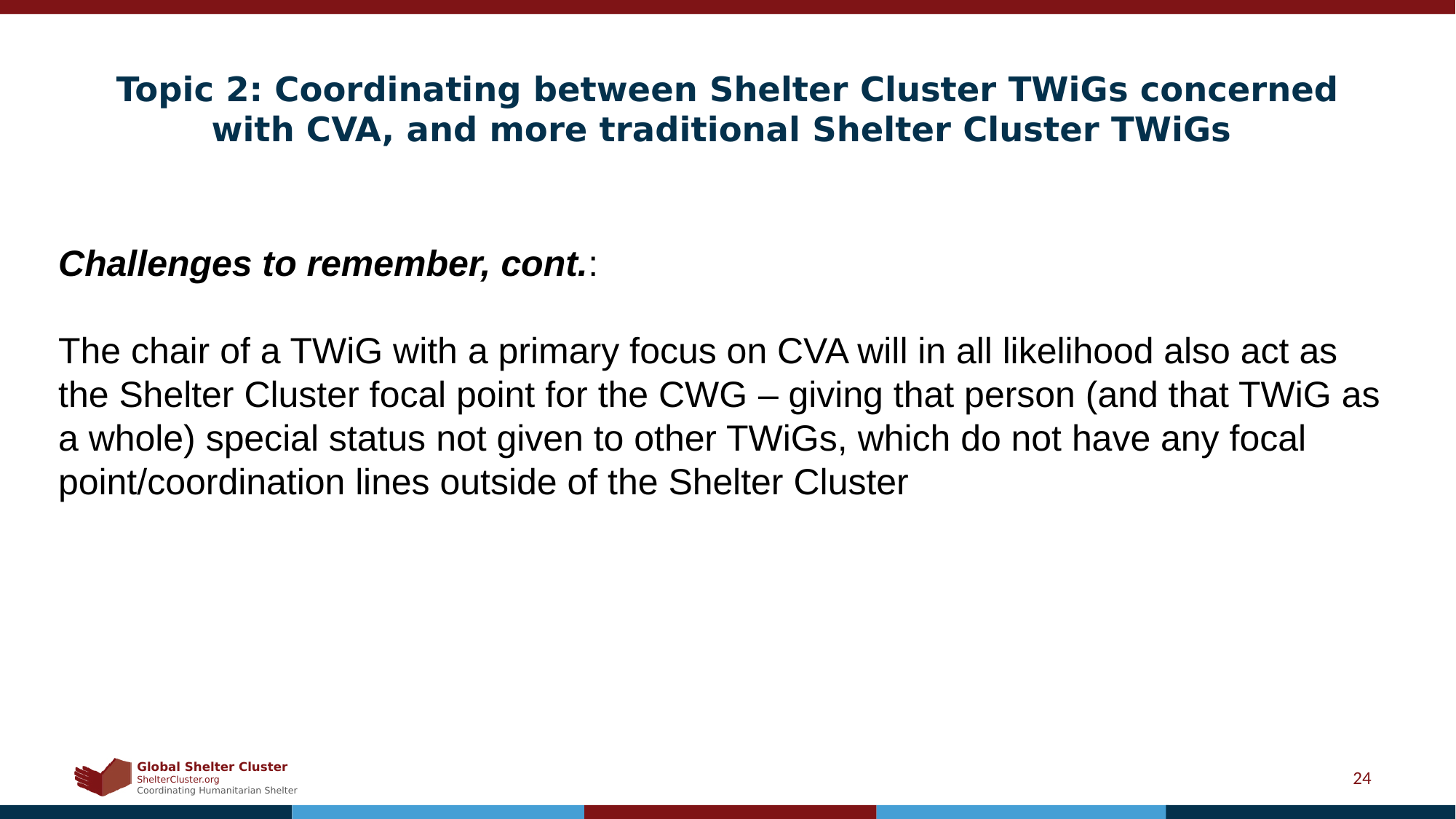

# Topic 2: Coordinating between Shelter Cluster TWiGs concerned with CVA, and more traditional Shelter Cluster TWiGs
Challenges to remember, cont.:

The chair of a TWiG with a primary focus on CVA will in all likelihood also act as the Shelter Cluster focal point for the CWG – giving that person (and that TWiG as a whole) special status not given to other TWiGs, which do not have any focal point/coordination lines outside of the Shelter Cluster

24